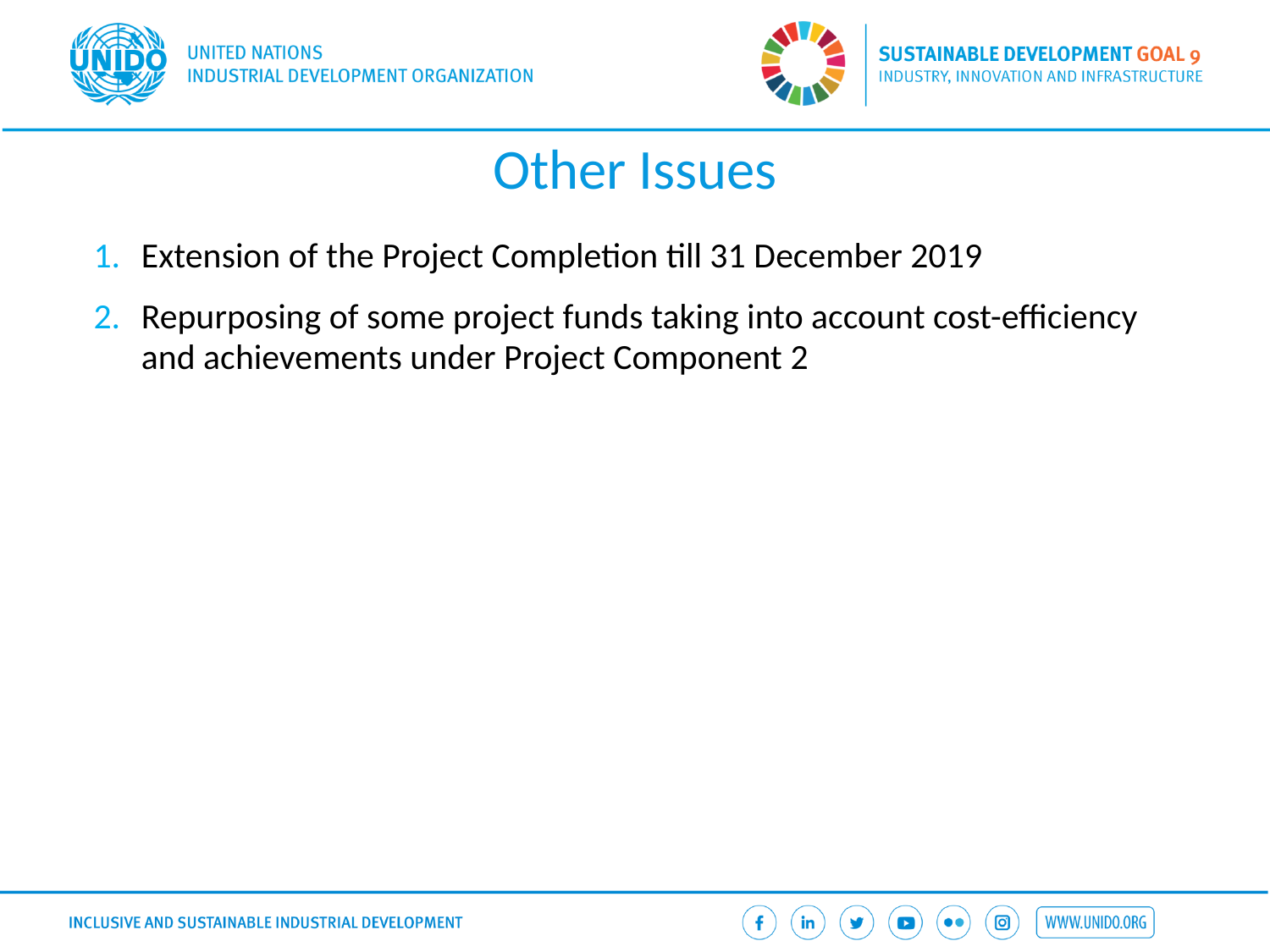

Other Issues
Extension of the Project Completion till 31 December 2019
Repurposing of some project funds taking into account cost-efficiency and achievements under Project Component 2